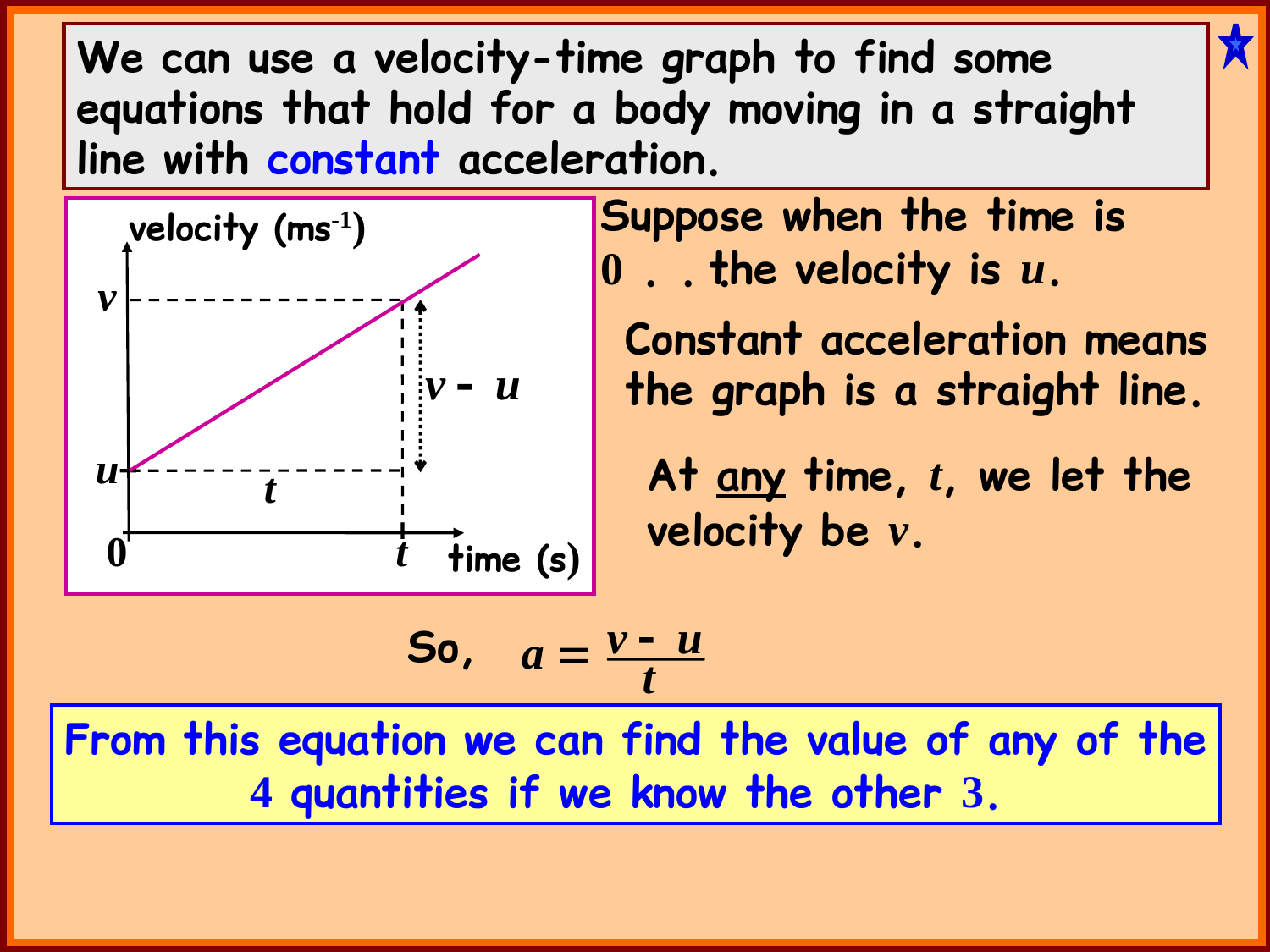

We can use a velocity-time graph to find some equations that hold for a body moving in a straight line with constant acceleration.

Suppose when the time is 0 . . .
velocity (ms-1)

the velocity is u.

v

Constant acceleration means the graph is a straight line.
v − u
u
At any time, t, we let the velocity be v.
t

0
t
time (s)

v − u
So,
a =
t

From this equation we can find the value of any of the 4 quantities if we know the other 3.